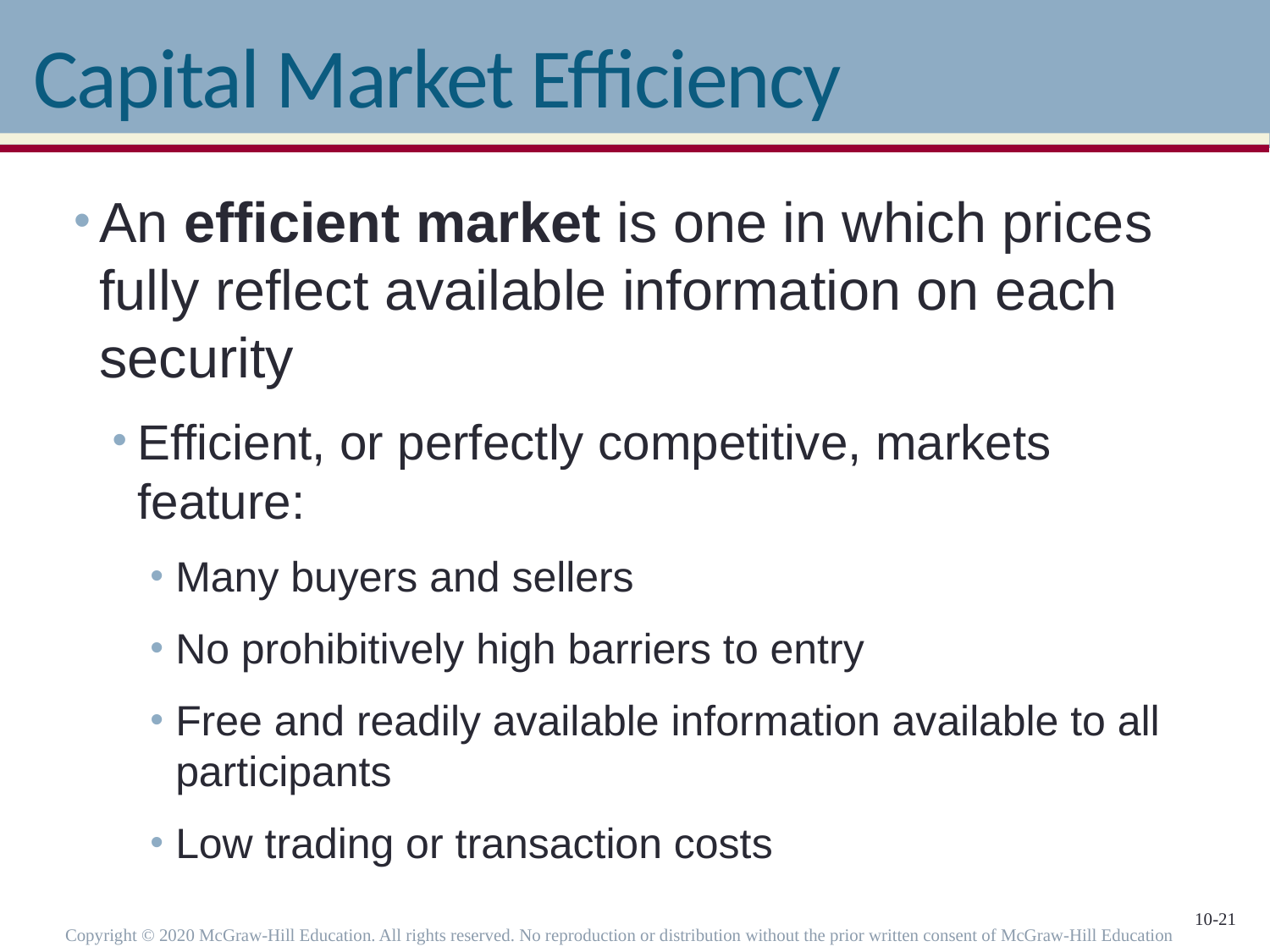

# Capital Market Efficiency
An efficient market is one in which prices fully reflect available information on each security
Efficient, or perfectly competitive, markets feature:
Many buyers and sellers
No prohibitively high barriers to entry
Free and readily available information available to all participants
Low trading or transaction costs
Copyright © 2020 McGraw-Hill Education. All rights reserved. No reproduction or distribution without the prior written consent of McGraw-Hill Education